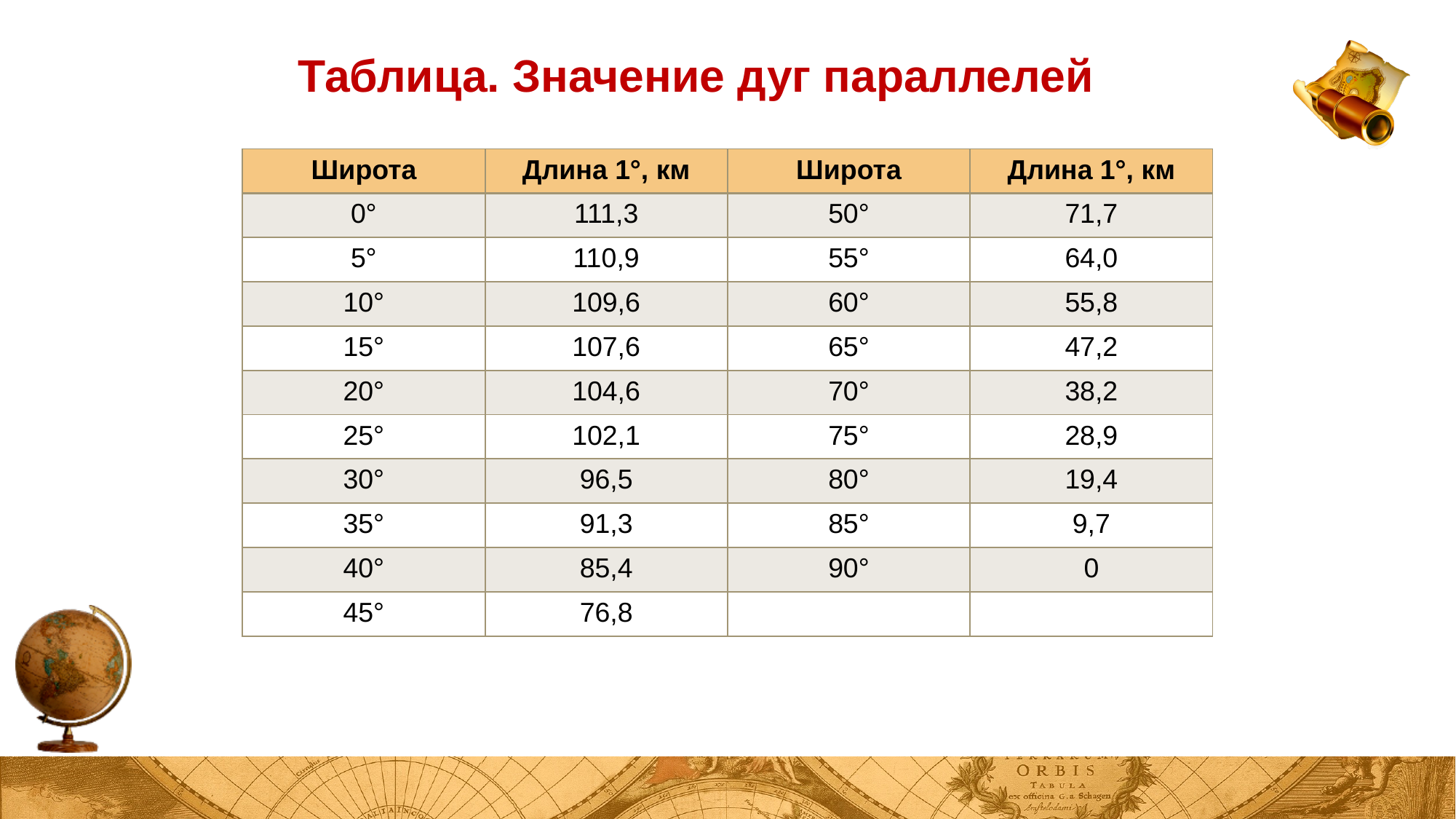

Таблица. Значение дуг параллелей
| Широта | Длина 1°, км | Широта | Длина 1°, км |
| --- | --- | --- | --- |
| 0° | 111,3 | 50° | 71,7 |
| 5° | 110,9 | 55° | 64,0 |
| 10° | 109,6 | 60° | 55,8 |
| 15° | 107,6 | 65° | 47,2 |
| 20° | 104,6 | 70° | 38,2 |
| 25° | 102,1 | 75° | 28,9 |
| 30° | 96,5 | 80° | 19,4 |
| 35° | 91,3 | 85° | 9,7 |
| 40° | 85,4 | 90° | 0 |
| 45° | 76,8 |  |  |